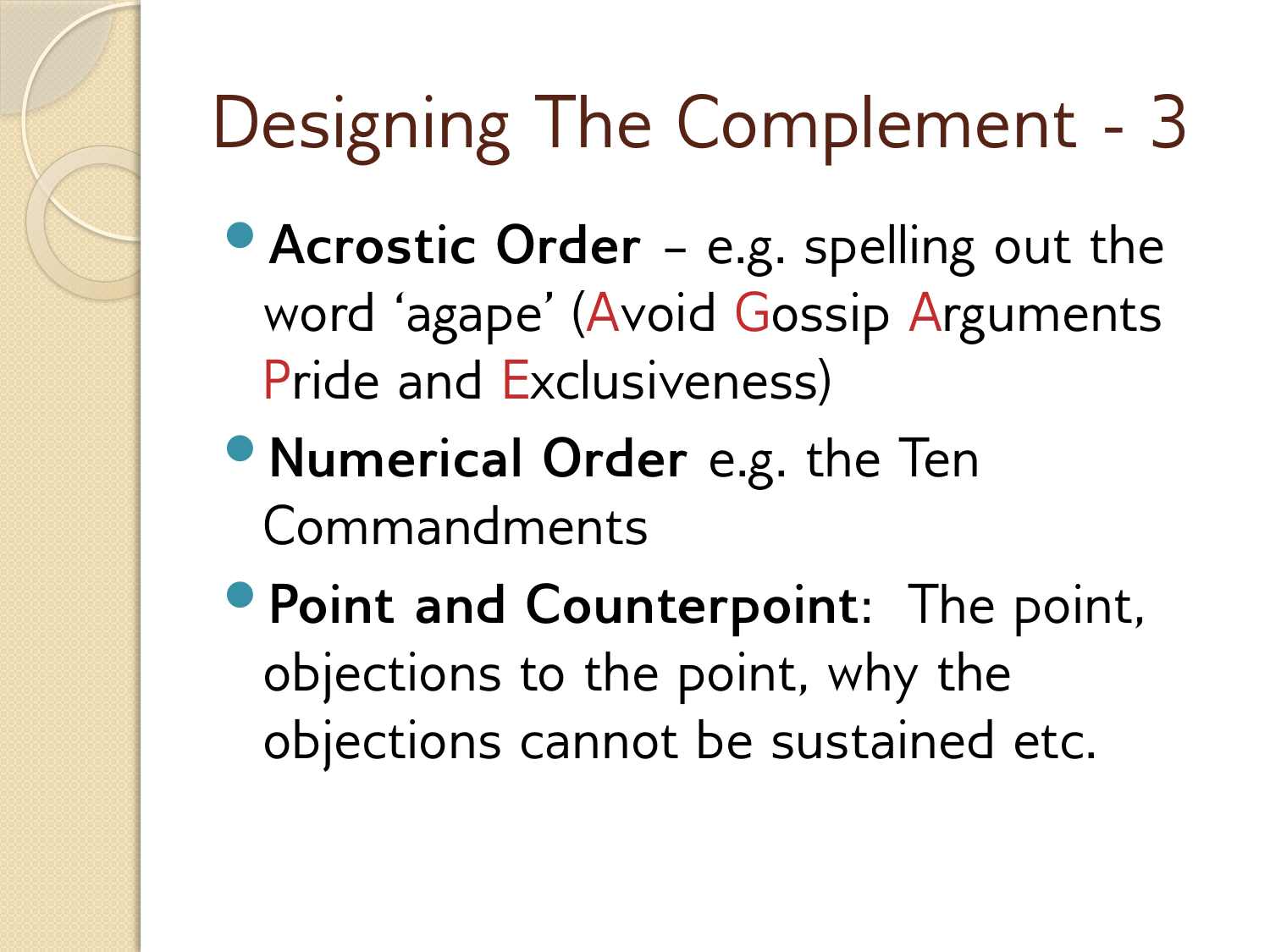

# Designing The Complement - 3
Acrostic Order – e.g. spelling out the word ‘agape’ (Avoid Gossip Arguments Pride and Exclusiveness)
Numerical Order e.g. the Ten Commandments
Point and Counterpoint:  The point, objections to the point, why the objections cannot be sustained etc.